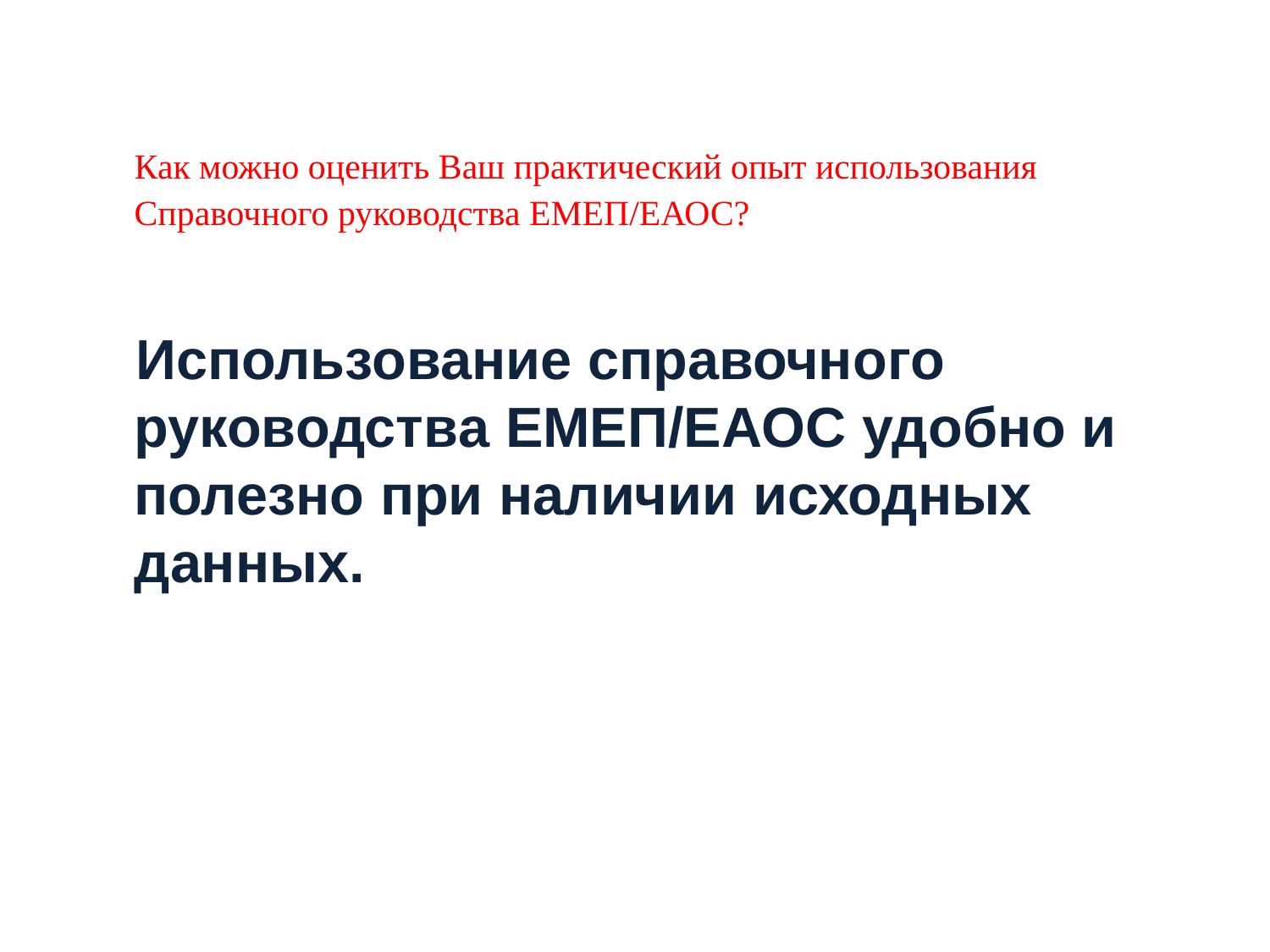

Как можно оценить Ваш практический опыт использования Справочного руководства ЕМЕП/ЕАОС?

Использование справочного руководства ЕМЕП/ЕАОС удобно и полезно при наличии исходных данных.